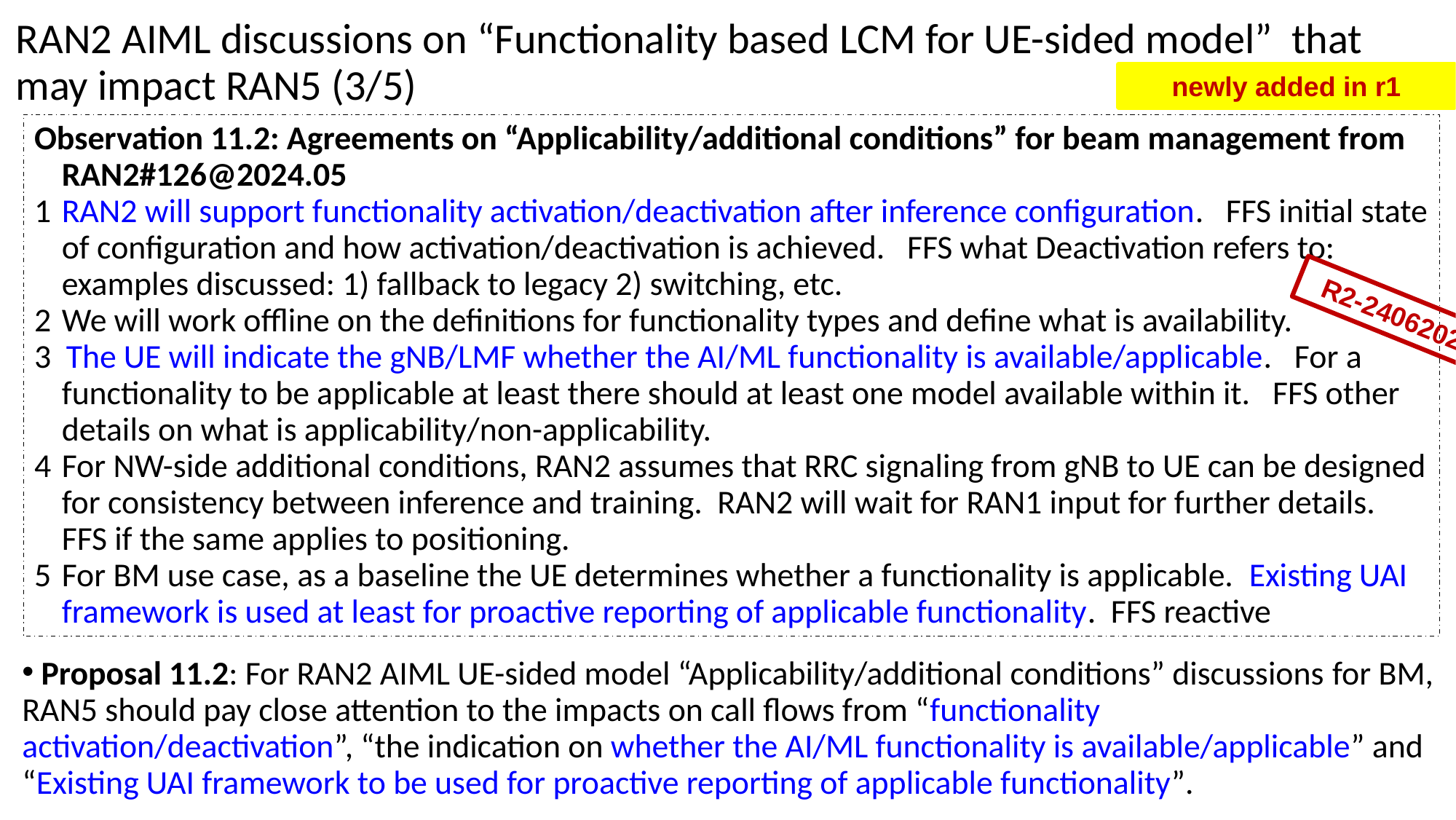

# RAN2 AIML discussions on “Functionality based LCM for UE-sided model”  that may impact RAN5 (3/5)
newly added in r1
Observation 11.2: Agreements on “Applicability/additional conditions” for beam management from RAN2#126@2024.05
1	RAN2 will support functionality activation/deactivation after inference configuration.   FFS initial state of configuration and how activation/deactivation is achieved.   FFS what Deactivation refers to:  examples discussed: 1) fallback to legacy 2) switching, etc.
2	We will work offline on the definitions for functionality types and define what is availability.
3  The UE will indicate the gNB/LMF whether the AI/ML functionality is available/applicable.   For a functionality to be applicable at least there should at least one model available within it.   FFS other details on what is applicability/non-applicability.
4	For NW-side additional conditions, RAN2 assumes that RRC signaling from gNB to UE can be designed for consistency between inference and training.  RAN2 will wait for RAN1 input for further details.   FFS if the same applies to positioning.
5	For BM use case, as a baseline the UE determines whether a functionality is applicable.  Existing UAI framework is used at least for proactive reporting of applicable functionality.  FFS reactive
R2-2406202
 Proposal 11.2: For RAN2 AIML UE-sided model “Applicability/additional conditions” discussions for BM, RAN5 should pay close attention to the impacts on call flows from “functionality activation/deactivation”, “the indication on whether the AI/ML functionality is available/applicable” and “Existing UAI framework to be used for proactive reporting of applicable functionality”.